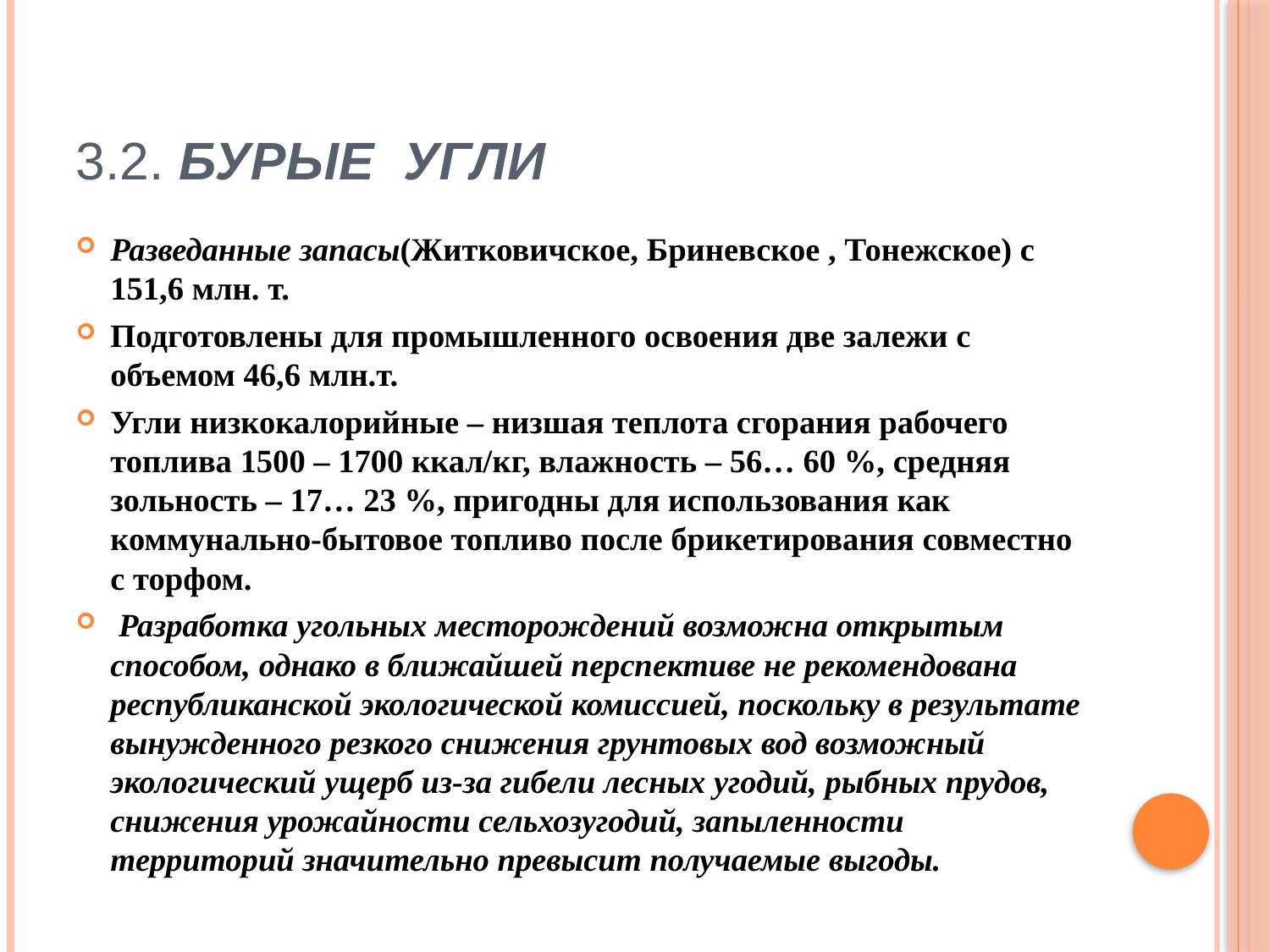

# 3.2. Бурые  угли
Разведанные запасы(Житковичское, Бриневское , Тонежское) с 151,6 млн. т.
Подготовлены для промышленного освоения две залежи с объемом 46,6 млн.т.
Угли низкокалорийные – низшая теплота сгорания рабочего топлива 1500 – 1700 ккал/кг, влажность – 56… 60 %, средняя зольность – 17… 23 %, пригодны для использования как коммунально-бытовое топливо после брикетирования совместно с торфом.
 Разработка угольных месторождений возможна открытым способом, однако в ближайшей перспективе не рекомендована республиканской экологической комиссией, поскольку в результате вынужденного резкого снижения грунтовых вод возможный экологический ущерб из-за гибели лесных угодий, рыбных прудов, снижения урожайности сельхозугодий, запыленности территорий значительно превысит получаемые выгоды.